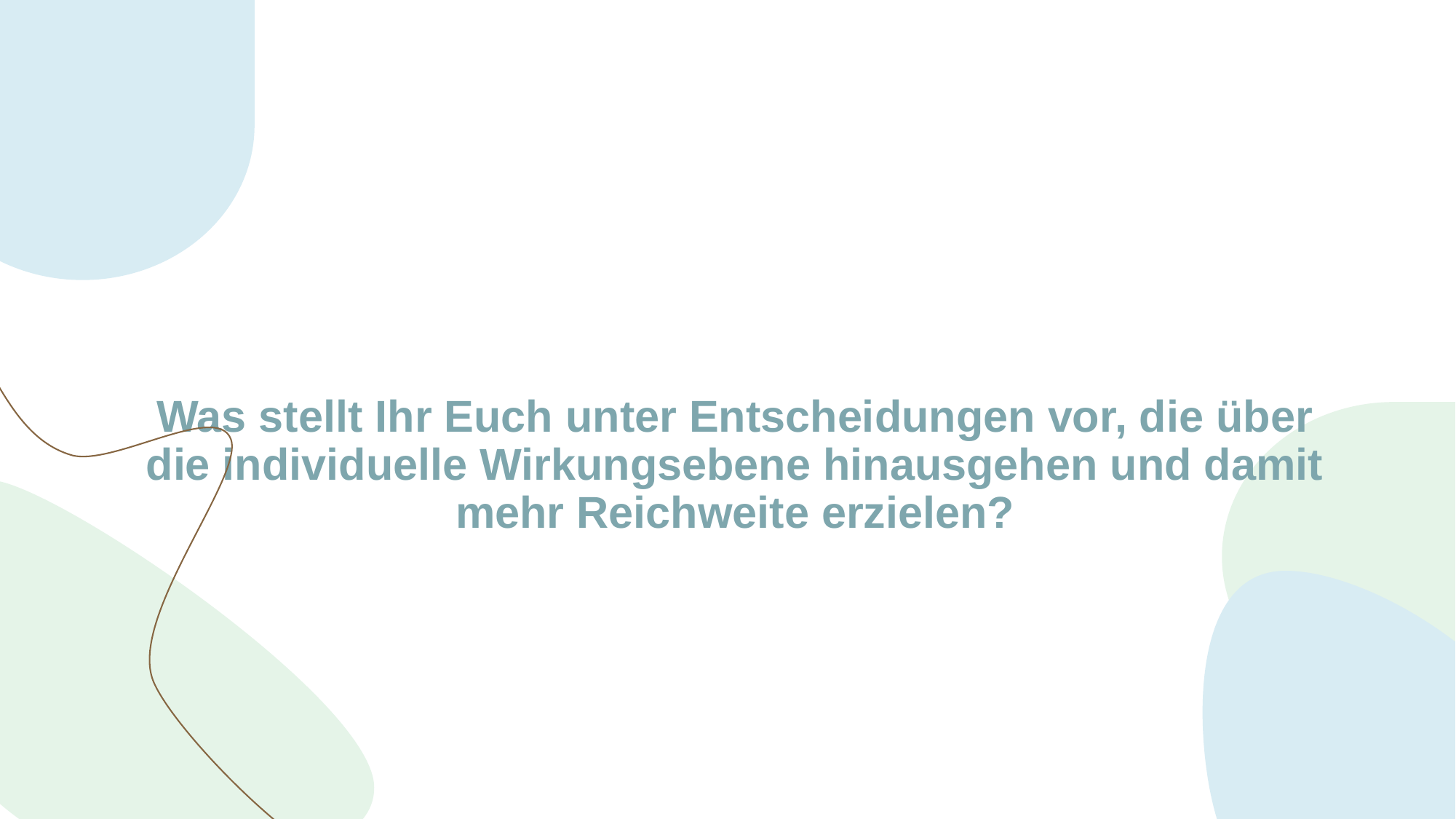

# Was stellt Ihr Euch unter Entscheidungen vor, die über die individuelle Wirkungsebene hinausgehen und damit mehr Reichweite erzielen?

13